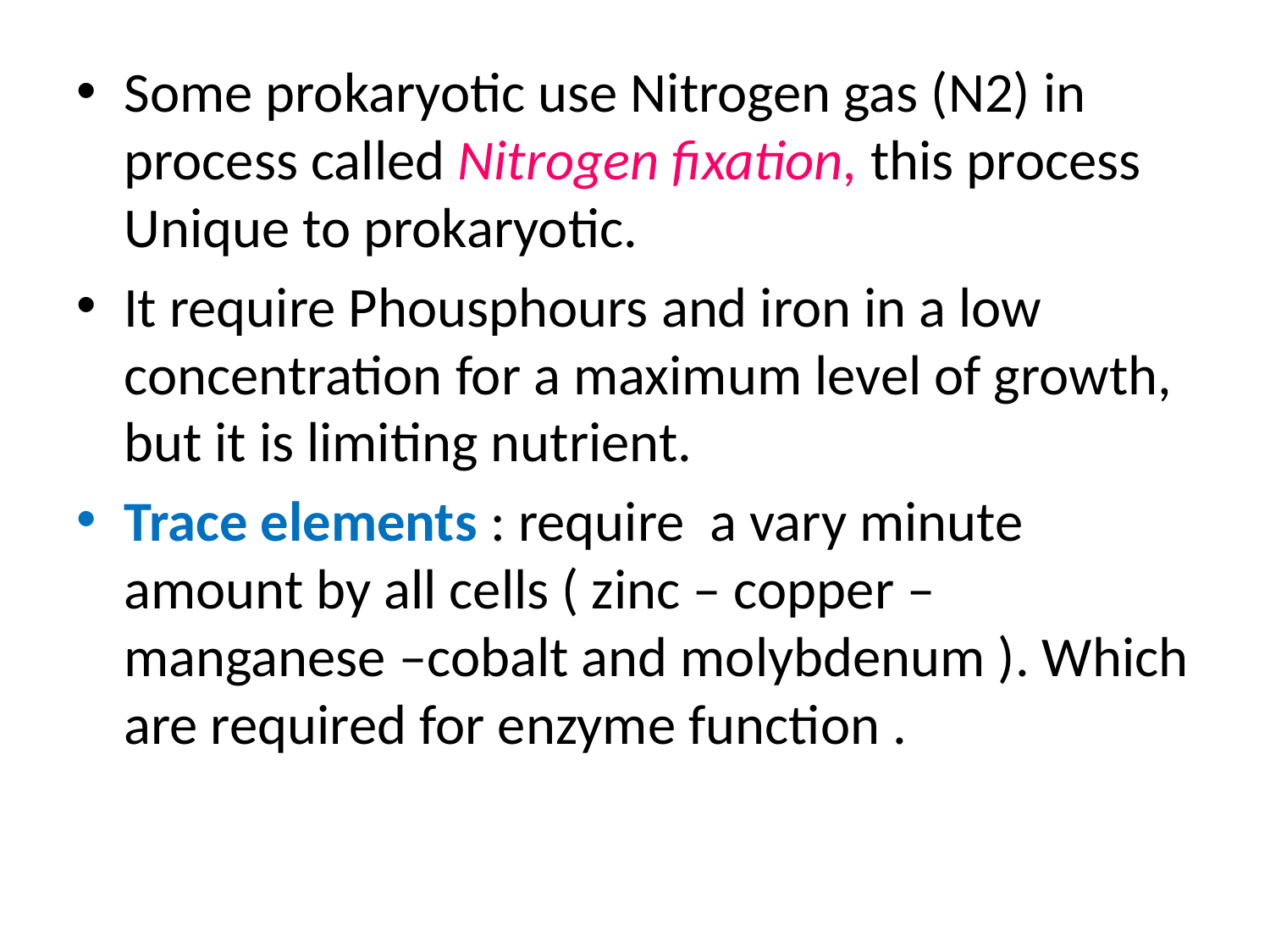

Some prokaryotic use Nitrogen gas (N2) in process called Nitrogen fixation, this process Unique to prokaryotic.
It require Phousphours and iron in a low concentration for a maximum level of growth, but it is limiting nutrient.
Trace elements : require  a vary minute amount by all cells ( zinc – copper – manganese –cobalt and molybdenum ). Which are required for enzyme function .